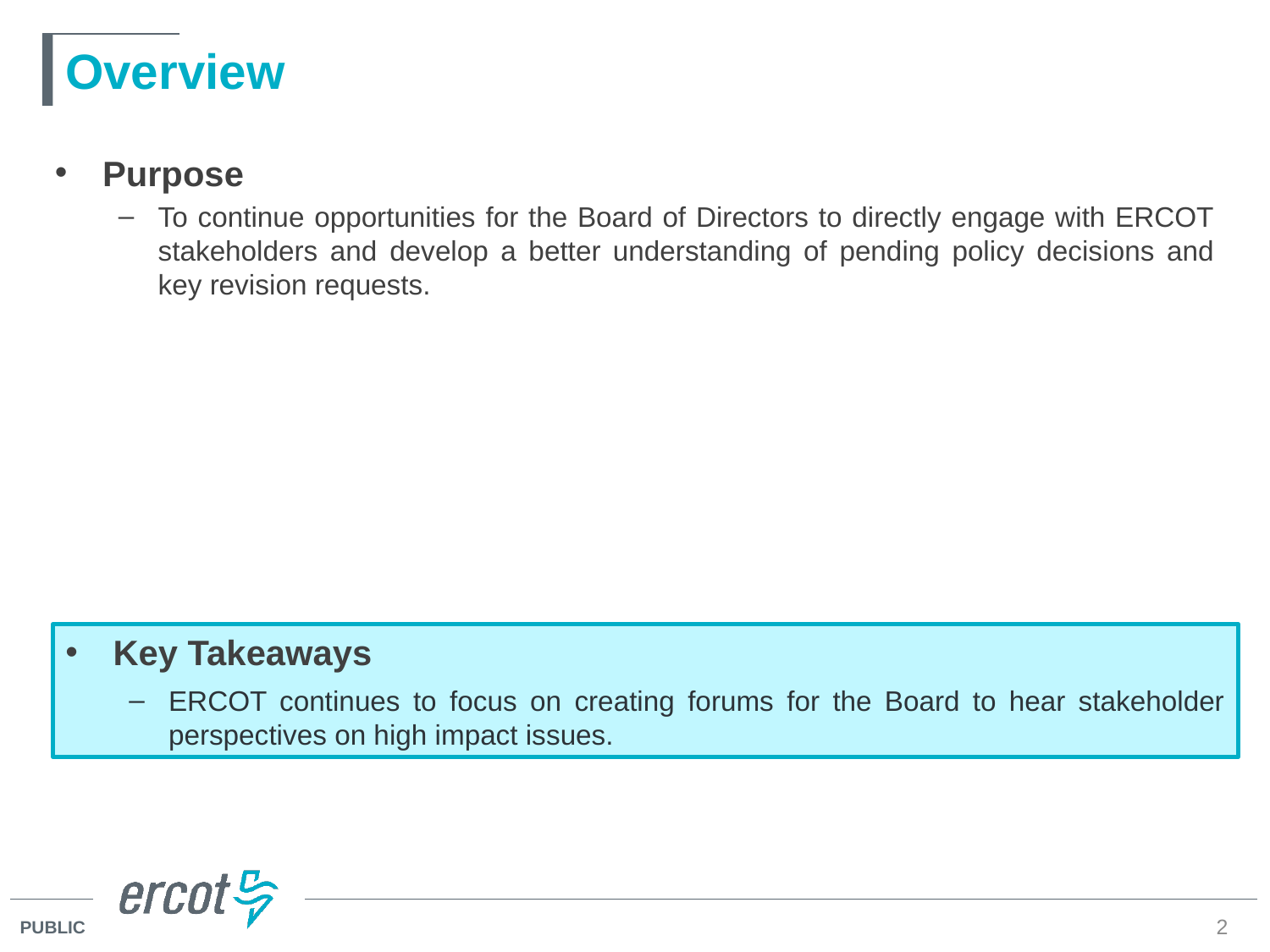

# Overview
Purpose
To continue opportunities for the Board of Directors to directly engage with ERCOT stakeholders and develop a better understanding of pending policy decisions and key revision requests.

Key Takeaways
ERCOT continues to focus on creating forums for the Board to hear stakeholder perspectives on high impact issues.
2